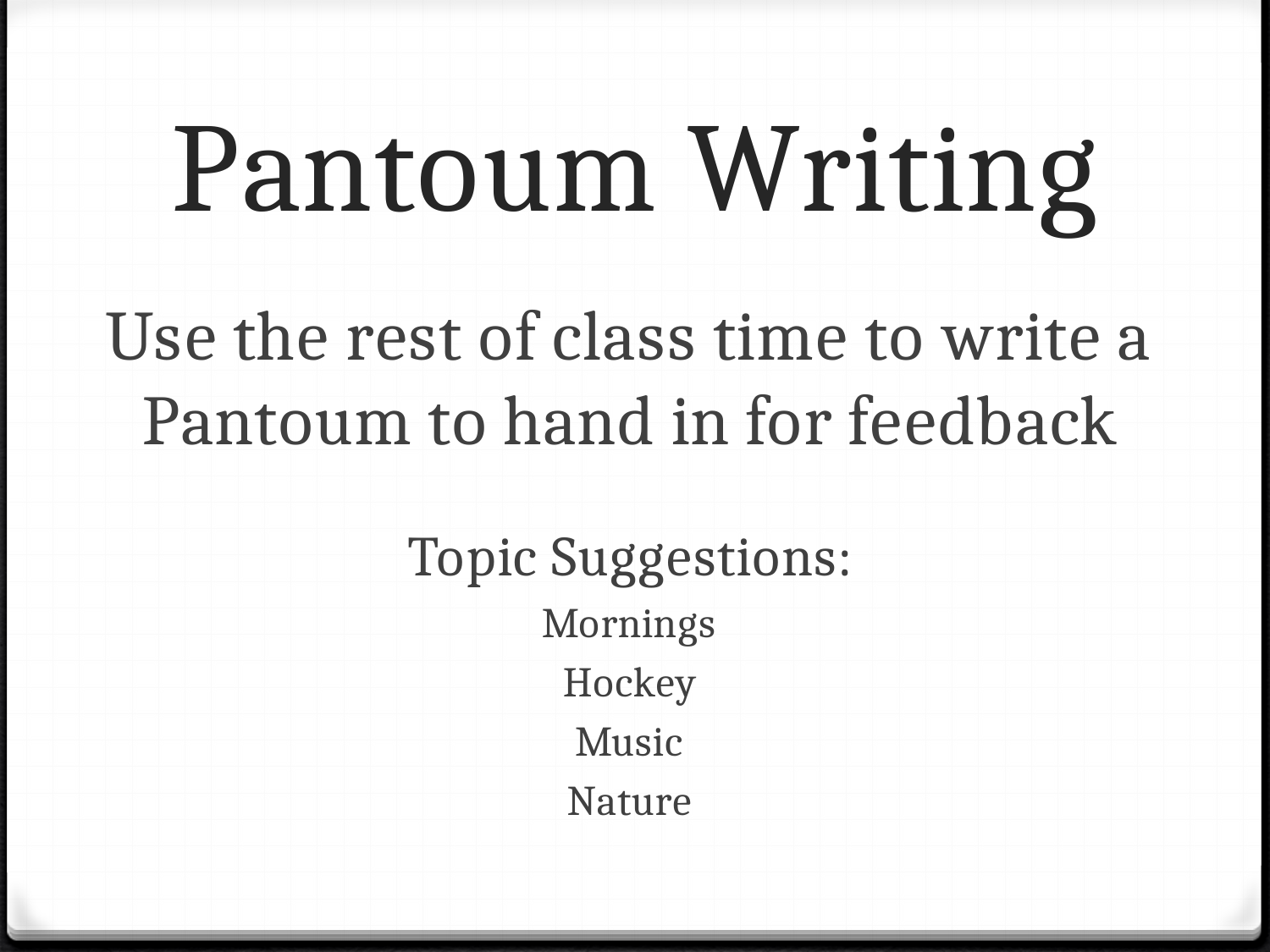

# Pantoum Writing
Use the rest of class time to write a Pantoum to hand in for feedback

Topic Suggestions:
Mornings
Hockey
Music
Nature